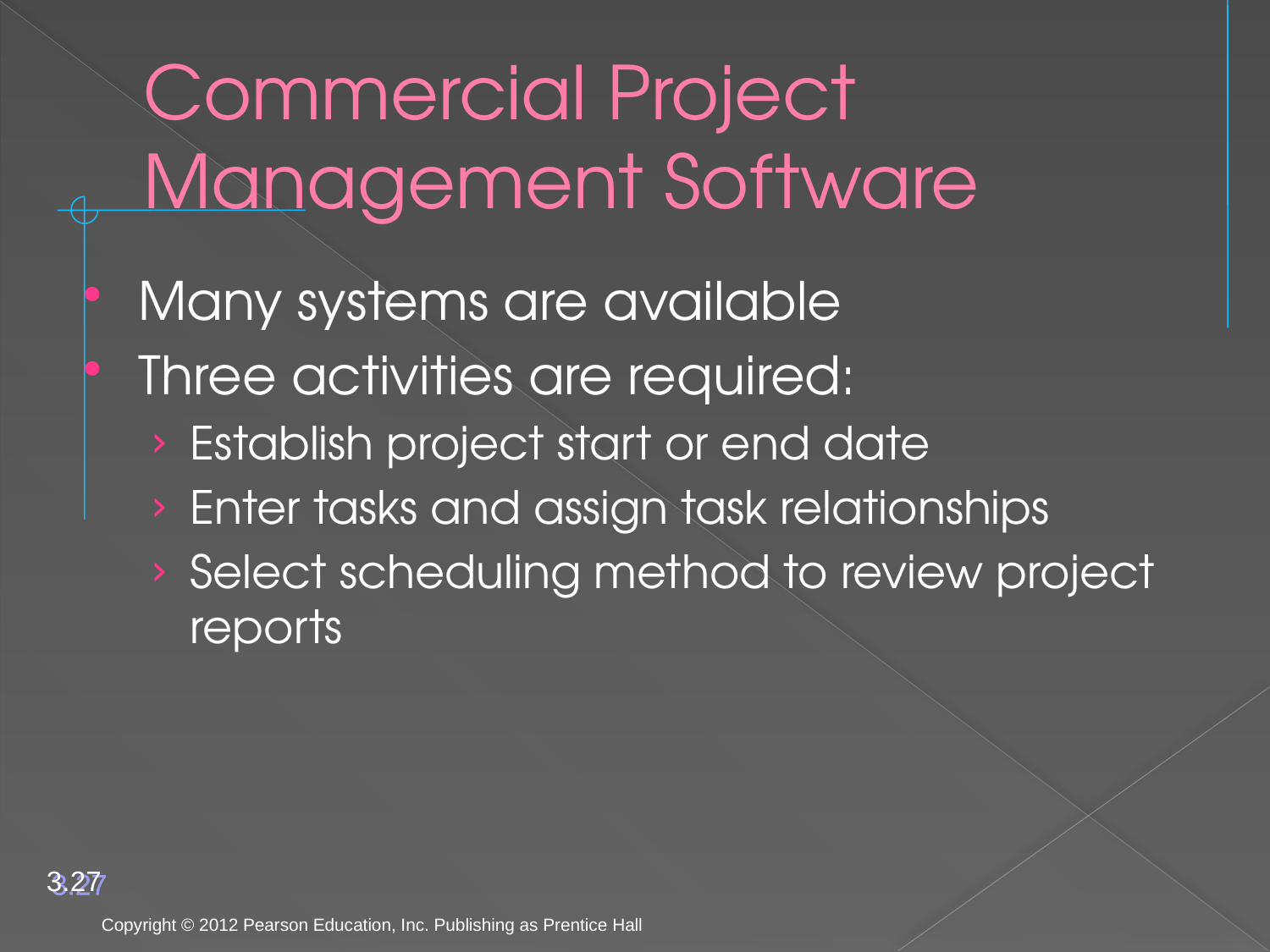

# Commercial Project Management Software
Many systems are available
Three activities are required:
Establish project start or end date
Enter tasks and assign task relationships
Select scheduling method to review project reports

3.27
Copyright © 2012 Pearson Education, Inc. Publishing as Prentice Hall